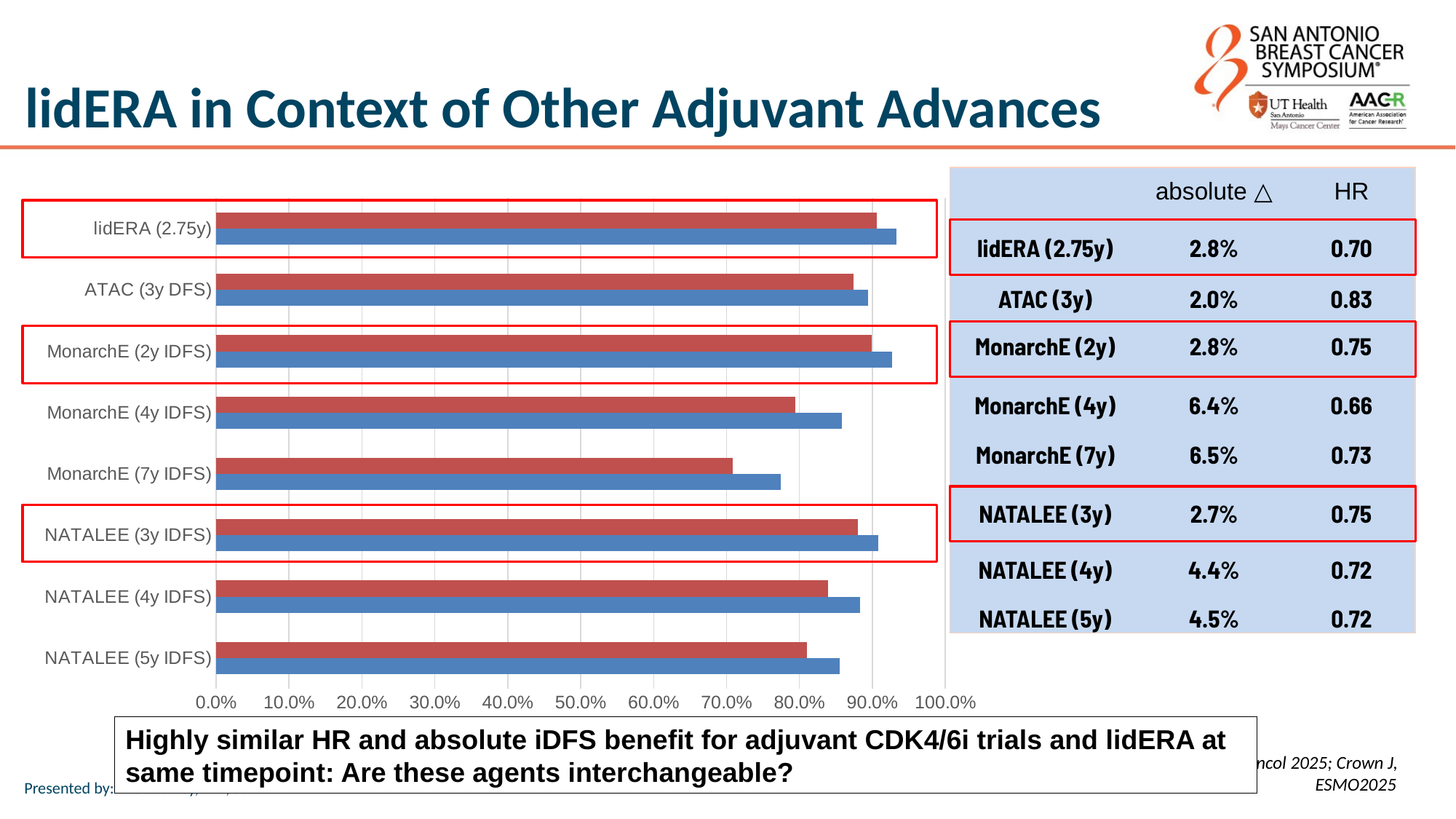

# lidERA in Context of Other Adjuvant Advances
|  | absolute △ | HR |
| --- | --- | --- |
| lidERA (2.75y) | 2.8% | 0.70 |
| ATAC (3y) | 2.0% | 0.83 |
| MonarchE (2y) | 2.8% | 0.75 |
| MonarchE (4y) | 6.4% | 0.66 |
| MonarchE (7y) | 6.5% | 0.73 |
| NATALEE (3y) | 2.7% | 0.75 |
| NATALEE (4y) | 4.4% | 0.72 |
| NATALEE (5y) | 4.5% | 0.72 |

### Chart

| Category | Investigational | Control |
|---|---|---|
| NATALEE (5y IDFS) | 0.855 | 0.81 |
| NATALEE (4y IDFS) | 0.883 | 0.839 |
| NATALEE (3y IDFS) | 0.908 | 0.88 |
| MonarchE (7y IDFS) | 0.774 | 0.709 |
| MonarchE (4y IDFS) | 0.858 | 0.794 |
| MonarchE (2y IDFS) | 0.927 | 0.899 |
| ATAC (3y DFS) | 0.894 | 0.874 |
| lidERA (2.75y) | 0.933 | 0.906 |

Highly similar HR and absolute iDFS benefit for adjuvant CDK4/6i trials and lidERA at same timepoint: Are these agents interchangeable?
Bardia A, SABCS2025; ATAC Trialists, Lancet 2005; Johnston S, JCO2020; Lancet Oncol 2023; ESMO2025; Hortobagyi G, Ann Oncol2025; Fasching PA, JAMA Oncol 2025; Crown J, ESMO2025
Presented by: Lisa A Carey, MD, ScM.